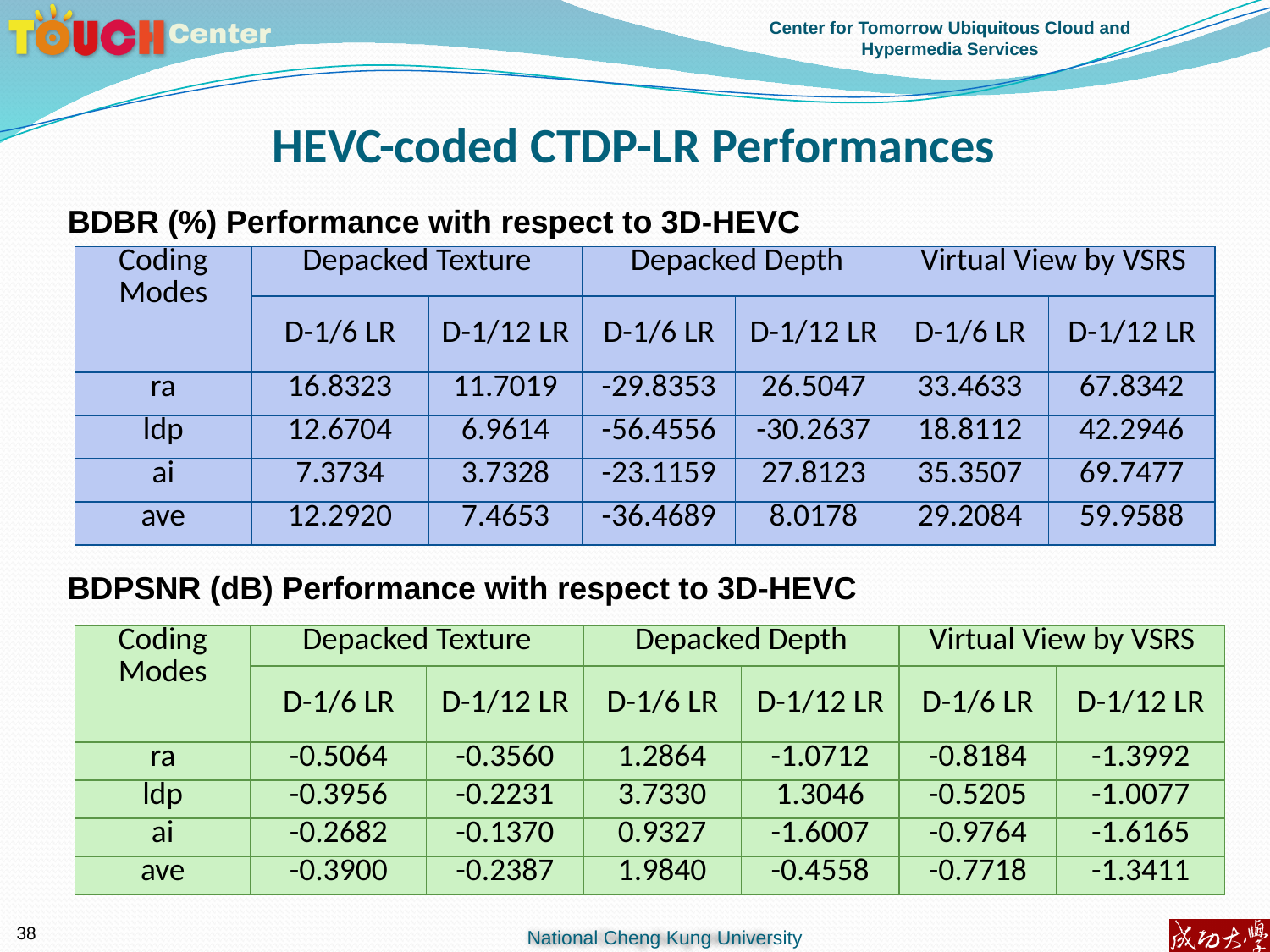

HEVC-coded CTDP-LR Performances
BDBR (%) Performance with respect to 3D-HEVC
| Coding Modes | Depacked Texture |  | Depacked Depth |  | Virtual View by VSRS |  |
| --- | --- | --- | --- | --- | --- | --- |
|  | D-1/6 LR | D-1/12 LR | D-1/6 LR | D-1/12 LR | D-1/6 LR | D-1/12 LR |
| ra | 16.8323 | 11.7019 | -29.8353 | 26.5047 | 33.4633 | 67.8342 |
| ldp | 12.6704 | 6.9614 | -56.4556 | -30.2637 | 18.8112 | 42.2946 |
| ai | 7.3734 | 3.7328 | -23.1159 | 27.8123 | 35.3507 | 69.7477 |
| ave | 12.2920 | 7.4653 | -36.4689 | 8.0178 | 29.2084 | 59.9588 |
BDPSNR (dB) Performance with respect to 3D-HEVC
| Coding Modes | Depacked Texture |  | Depacked Depth |  | Virtual View by VSRS |  |
| --- | --- | --- | --- | --- | --- | --- |
|  | D-1/6 LR | D-1/12 LR | D-1/6 LR | D-1/12 LR | D-1/6 LR | D-1/12 LR |
| ra | -0.5064 | -0.3560 | 1.2864 | -1.0712 | -0.8184 | -1.3992 |
| ldp | -0.3956 | -0.2231 | 3.7330 | 1.3046 | -0.5205 | -1.0077 |
| ai | -0.2682 | -0.1370 | 0.9327 | -1.6007 | -0.9764 | -1.6165 |
| ave | -0.3900 | -0.2387 | 1.9840 | -0.4558 | -0.7718 | -1.3411 |